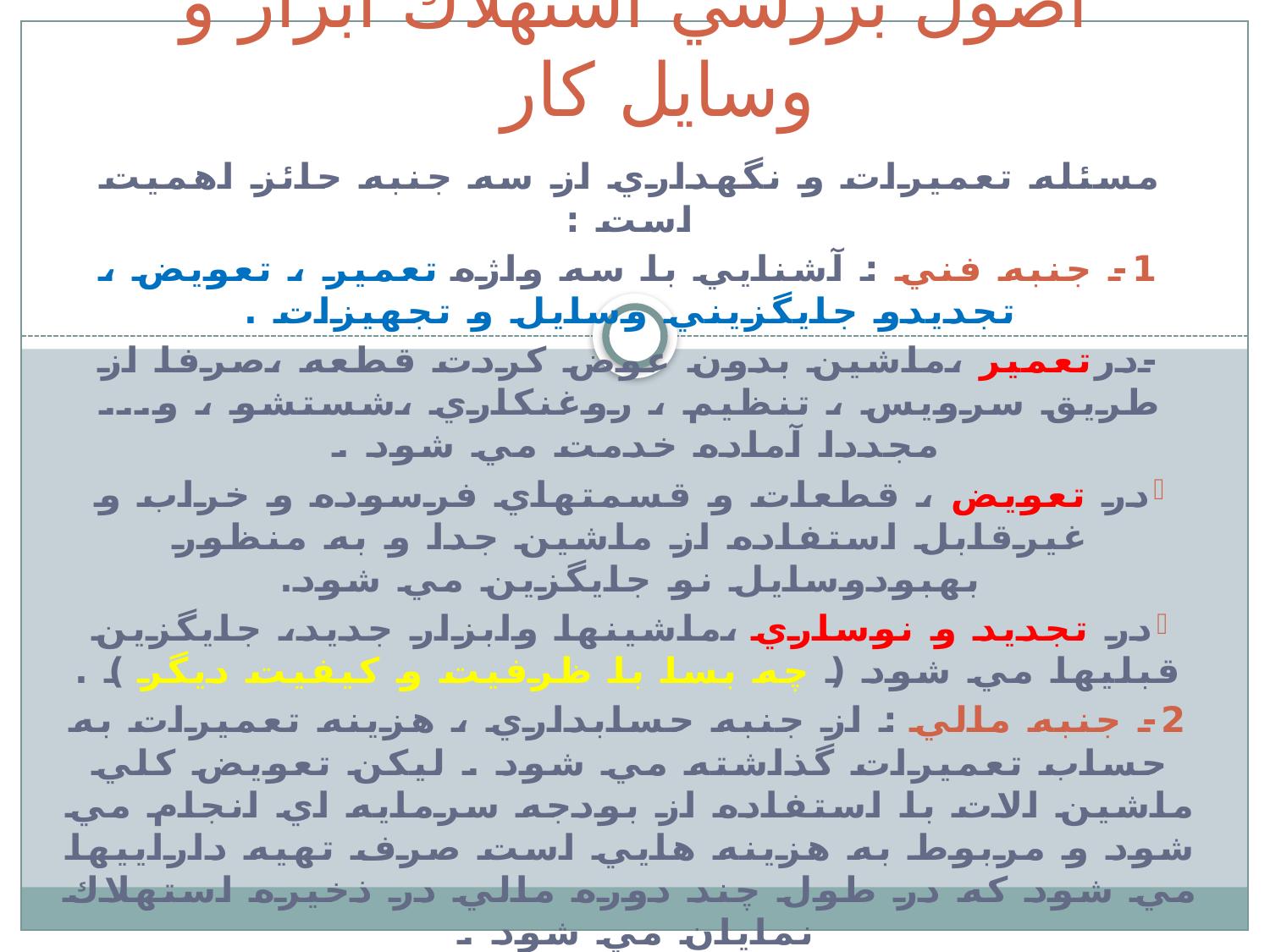

# اصول بررسي استهلاك ابزار و وسايل كار
مسئله تعميرات و نگهداري از سه جنبه حائز اهميت است :
1- جنبه فني : آشنايي با سه واژه تعمير ، تعويض ، تجديدو جايگزيني وسايل و تجهيزات .
-درتعمير ،ماشين بدون عوض كردت قطعه ،صرفا از طريق سرويس ، تنظيم ، روغنكاري ،شستشو ، و... مجددا آماده خدمت مي شود .
در تعويض ، قطعات و قسمتهاي فرسوده و خراب و غيرقابل استفاده از ماشين جدا و به منظور بهبودوسايل نو جايگزين مي شود.
در تجديد و نوساري ،ماشينها وابزار جديد، جايگزين قبليها مي شود ( چه بسا با ظرفيت و كيفيت ديگر ) .
2- جنبه مالي : از جنبه حسابداري ، هزينه تعميرات به حساب تعميرات گذاشته مي شود . ليكن تعويض كلي ماشين الات با استفاده از بودجه سرمايه اي انجام مي شود و مربوط به هزينه هايي است صرف تهيه داراييها مي شود كه در طول چند دوره مالي در ذخيره استهلاك نمايان مي شود .
3- جنبه مديريتي : منظور از تعميرات ونگهداري از نظر مديريت آن است كه
« قابليت اعتماد » وسايل و ماشين الات بيشتر شود